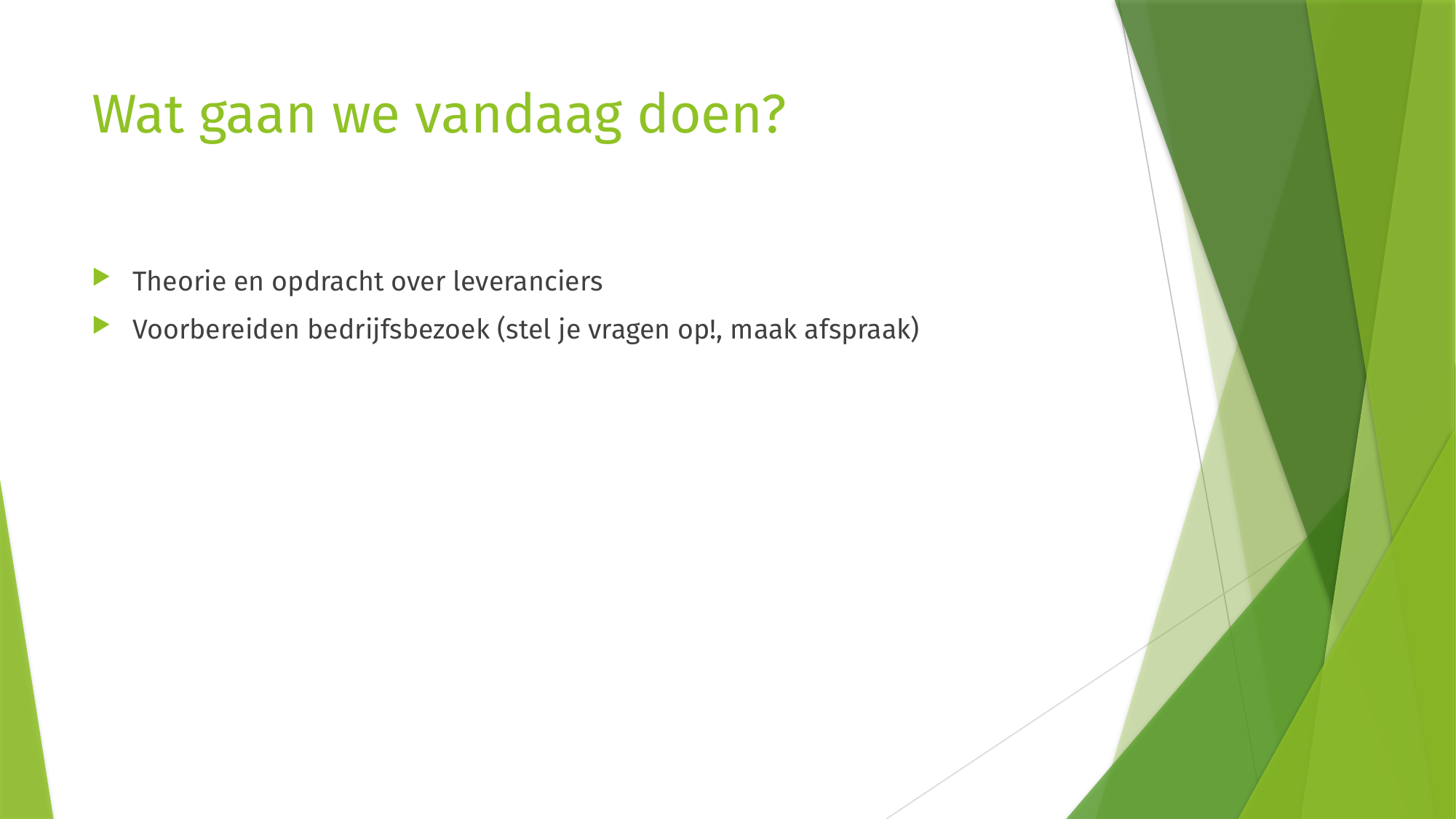

# Wat gaan we vandaag doen?
Theorie en opdracht over leveranciers
Voorbereiden bedrijfsbezoek (stel je vragen op!, maak afspraak)